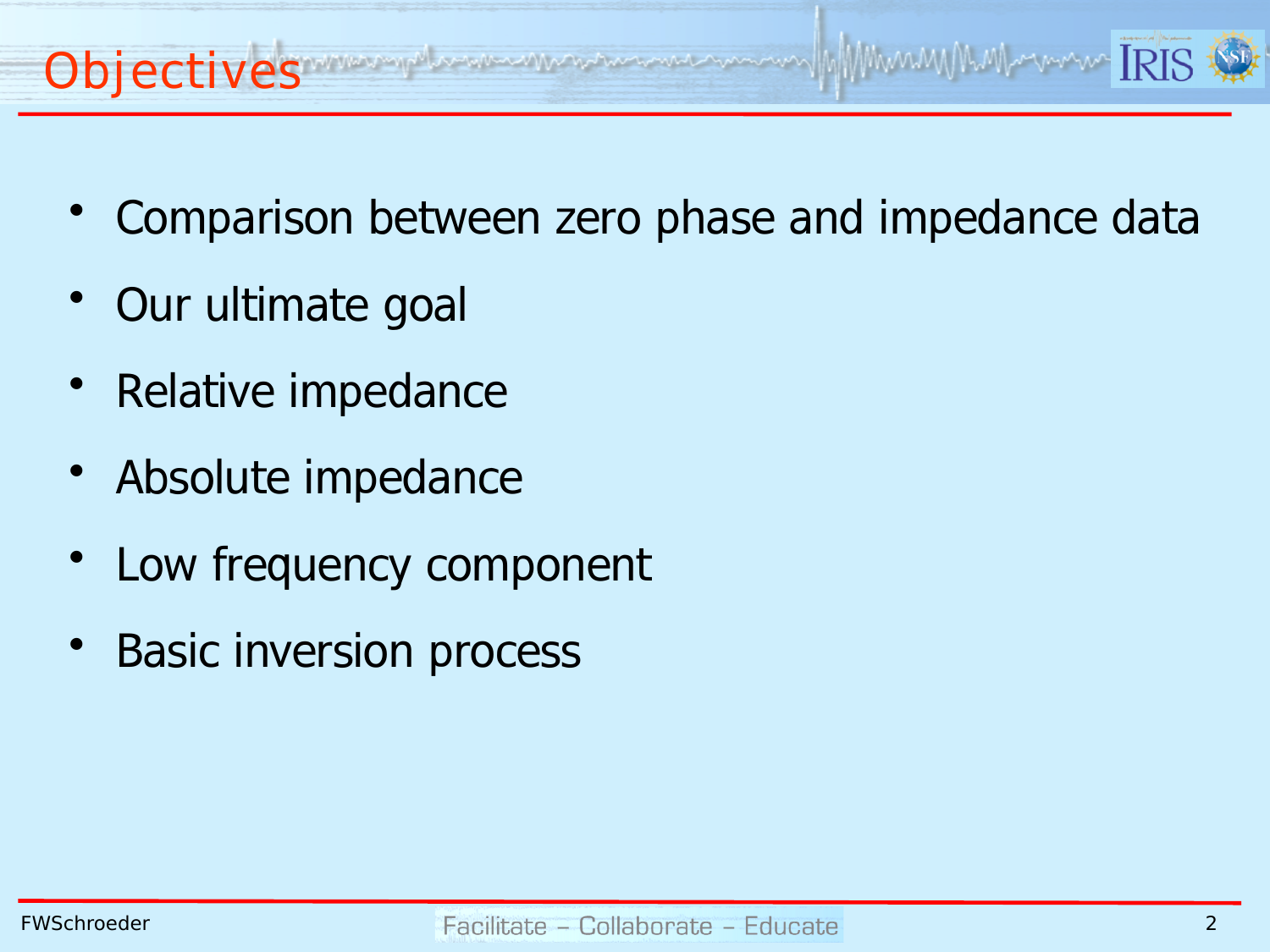

# Objectives

Comparison between zero phase and impedance data
Our ultimate goal
Relative impedance
Absolute impedance
Low frequency component
Basic inversion process